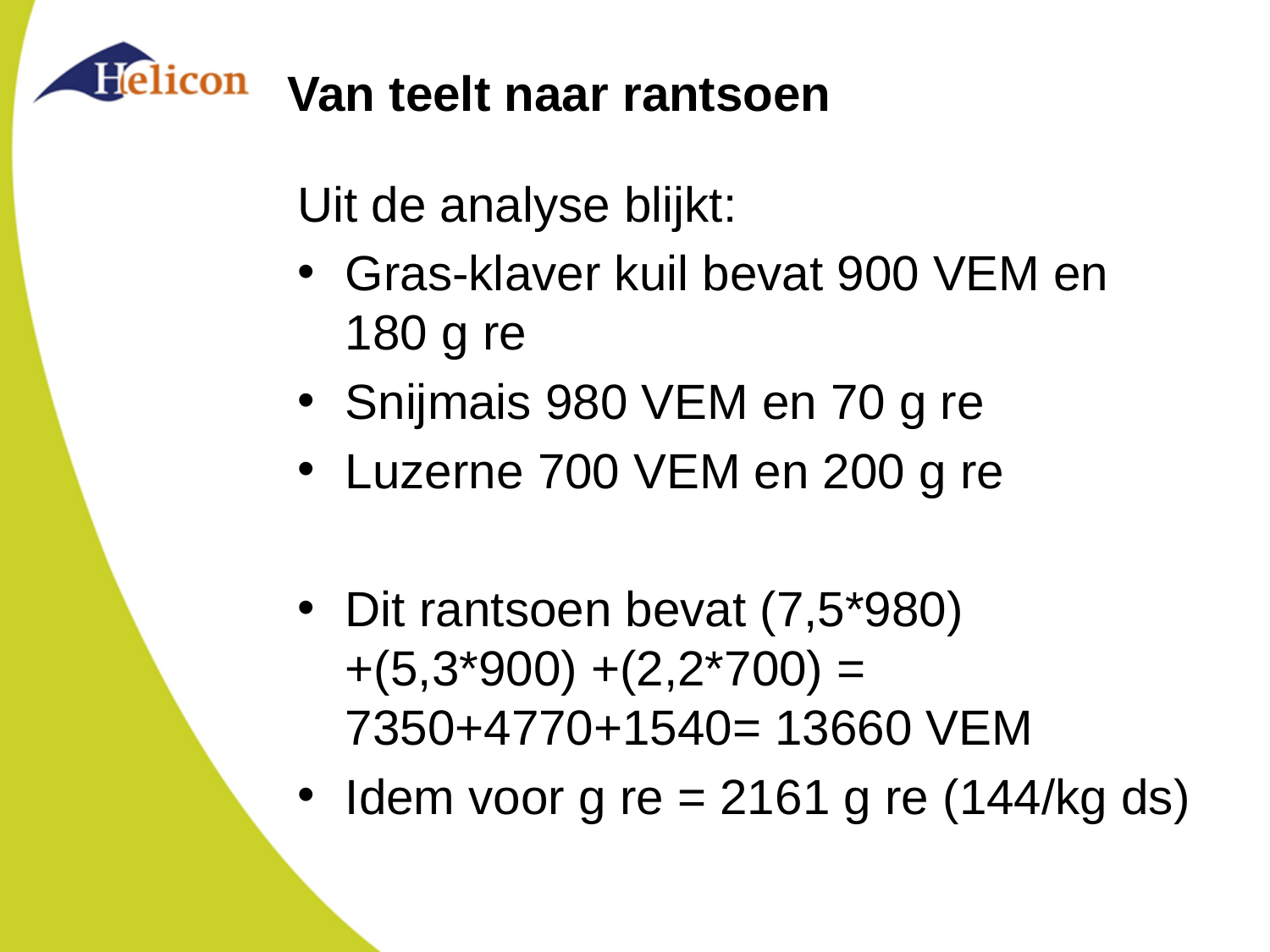

# Van teelt naar rantsoen
Uit de analyse blijkt:
Gras-klaver kuil bevat 900 VEM en 180 g re
Snijmais 980 VEM en 70 g re
Luzerne 700 VEM en 200 g re

Dit rantsoen bevat (7,5*980) +(5,3*900) +(2,2*700) = 7350+4770+1540= 13660 VEM
Idem voor g re = 2161 g re (144/kg ds)